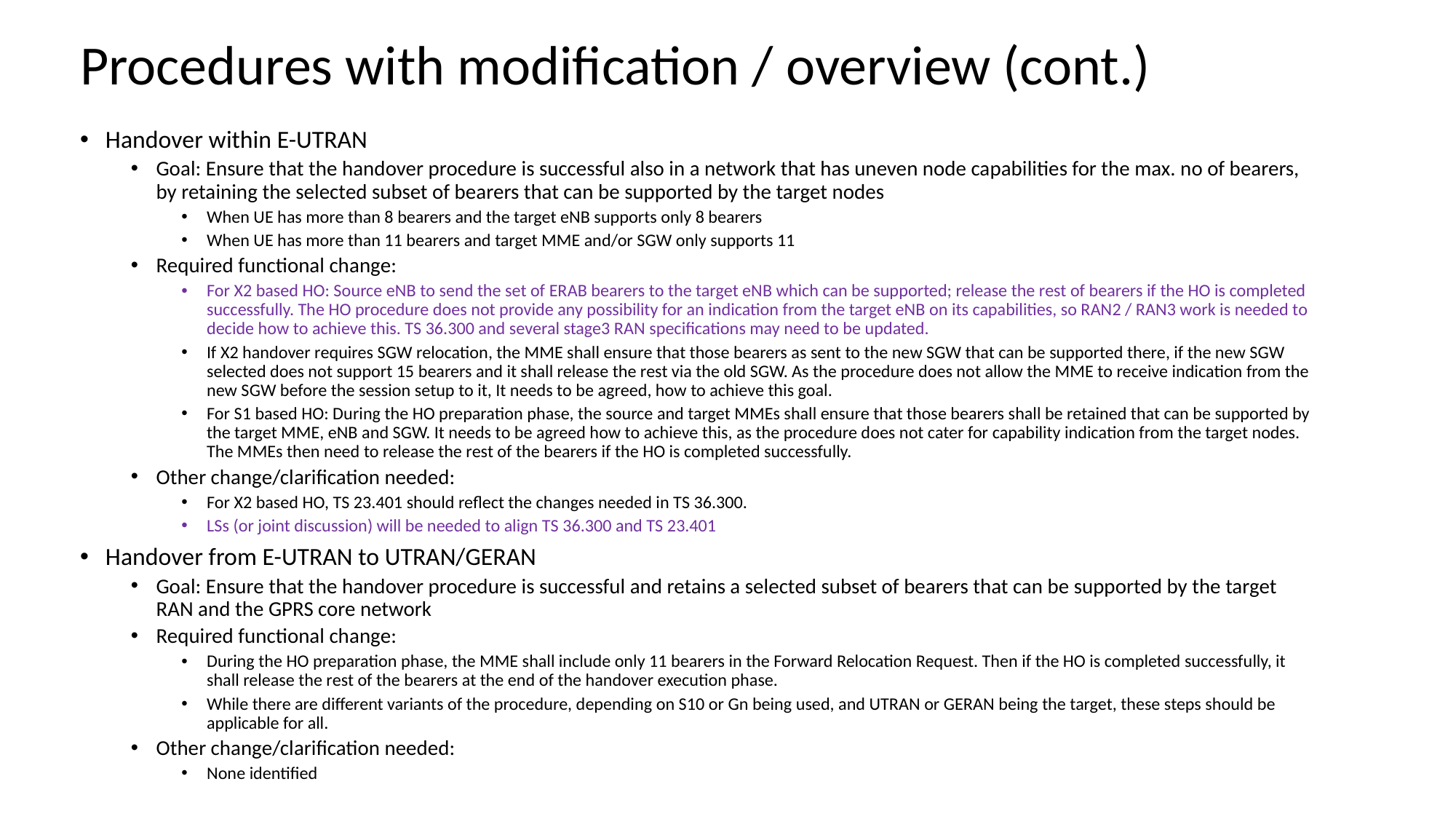

# Procedures with modification / overview (cont.)
Handover within E-UTRAN
Goal: Ensure that the handover procedure is successful also in a network that has uneven node capabilities for the max. no of bearers, by retaining the selected subset of bearers that can be supported by the target nodes
When UE has more than 8 bearers and the target eNB supports only 8 bearers
When UE has more than 11 bearers and target MME and/or SGW only supports 11
Required functional change:
For X2 based HO: Source eNB to send the set of ERAB bearers to the target eNB which can be supported; release the rest of bearers if the HO is completed successfully. The HO procedure does not provide any possibility for an indication from the target eNB on its capabilities, so RAN2 / RAN3 work is needed to decide how to achieve this. TS 36.300 and several stage3 RAN specifications may need to be updated.
If X2 handover requires SGW relocation, the MME shall ensure that those bearers as sent to the new SGW that can be supported there, if the new SGW selected does not support 15 bearers and it shall release the rest via the old SGW. As the procedure does not allow the MME to receive indication from the new SGW before the session setup to it, It needs to be agreed, how to achieve this goal.
For S1 based HO: During the HO preparation phase, the source and target MMEs shall ensure that those bearers shall be retained that can be supported by the target MME, eNB and SGW. It needs to be agreed how to achieve this, as the procedure does not cater for capability indication from the target nodes. The MMEs then need to release the rest of the bearers if the HO is completed successfully.
Other change/clarification needed:
For X2 based HO, TS 23.401 should reflect the changes needed in TS 36.300.
LSs (or joint discussion) will be needed to align TS 36.300 and TS 23.401
Handover from E-UTRAN to UTRAN/GERAN
Goal: Ensure that the handover procedure is successful and retains a selected subset of bearers that can be supported by the target RAN and the GPRS core network
Required functional change:
During the HO preparation phase, the MME shall include only 11 bearers in the Forward Relocation Request. Then if the HO is completed successfully, it shall release the rest of the bearers at the end of the handover execution phase.
While there are different variants of the procedure, depending on S10 or Gn being used, and UTRAN or GERAN being the target, these steps should be applicable for all.
Other change/clarification needed:
None identified